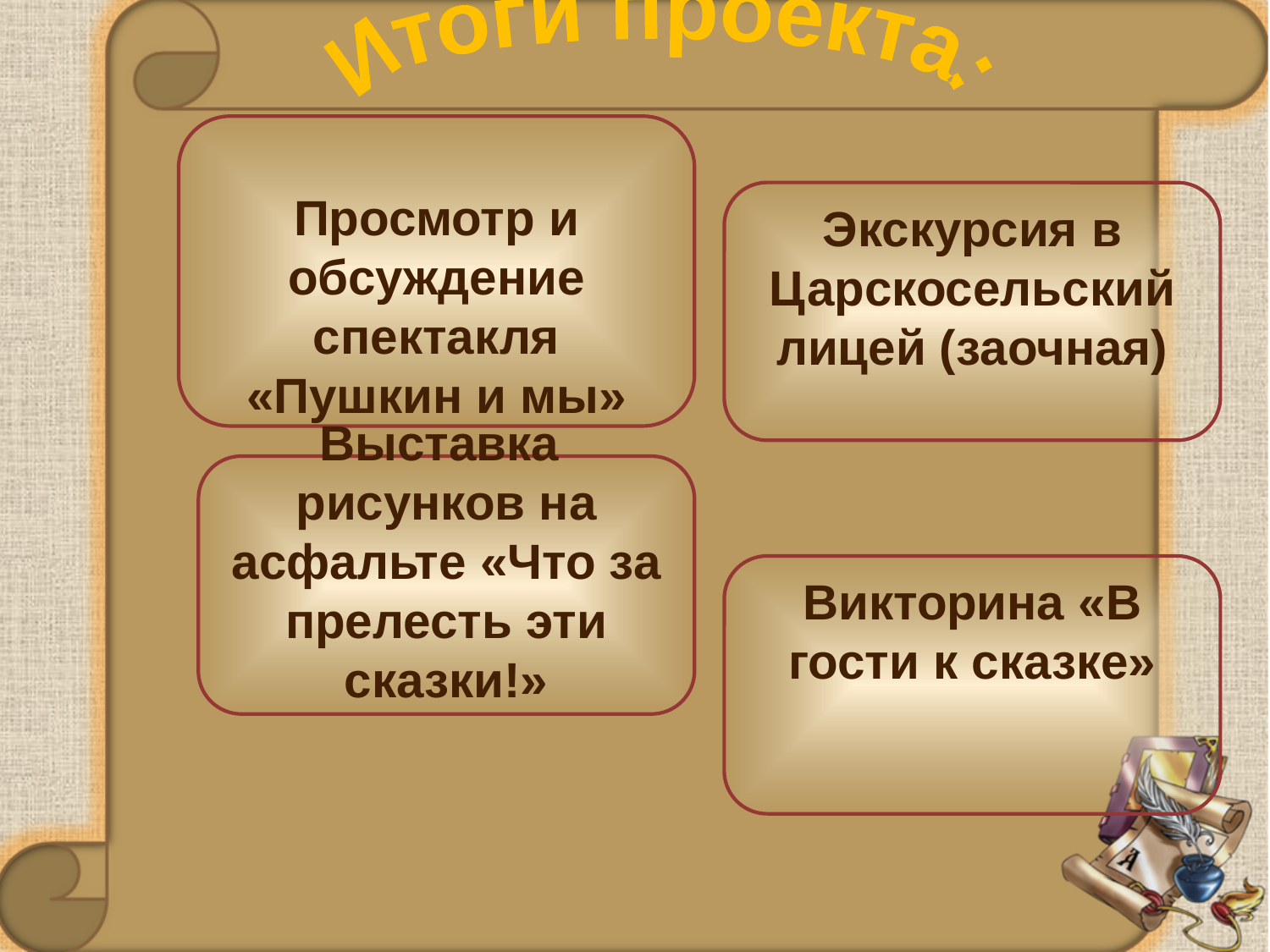

Итоги проекта:

Просмотр и обсуждение спектакля «Пушкин и мы»

Экскурсия в Царскосельский лицей (заочная)

Выставка  рисунков на асфальте «Что за прелесть эти сказки!»

Викторина «В гости к сказке»